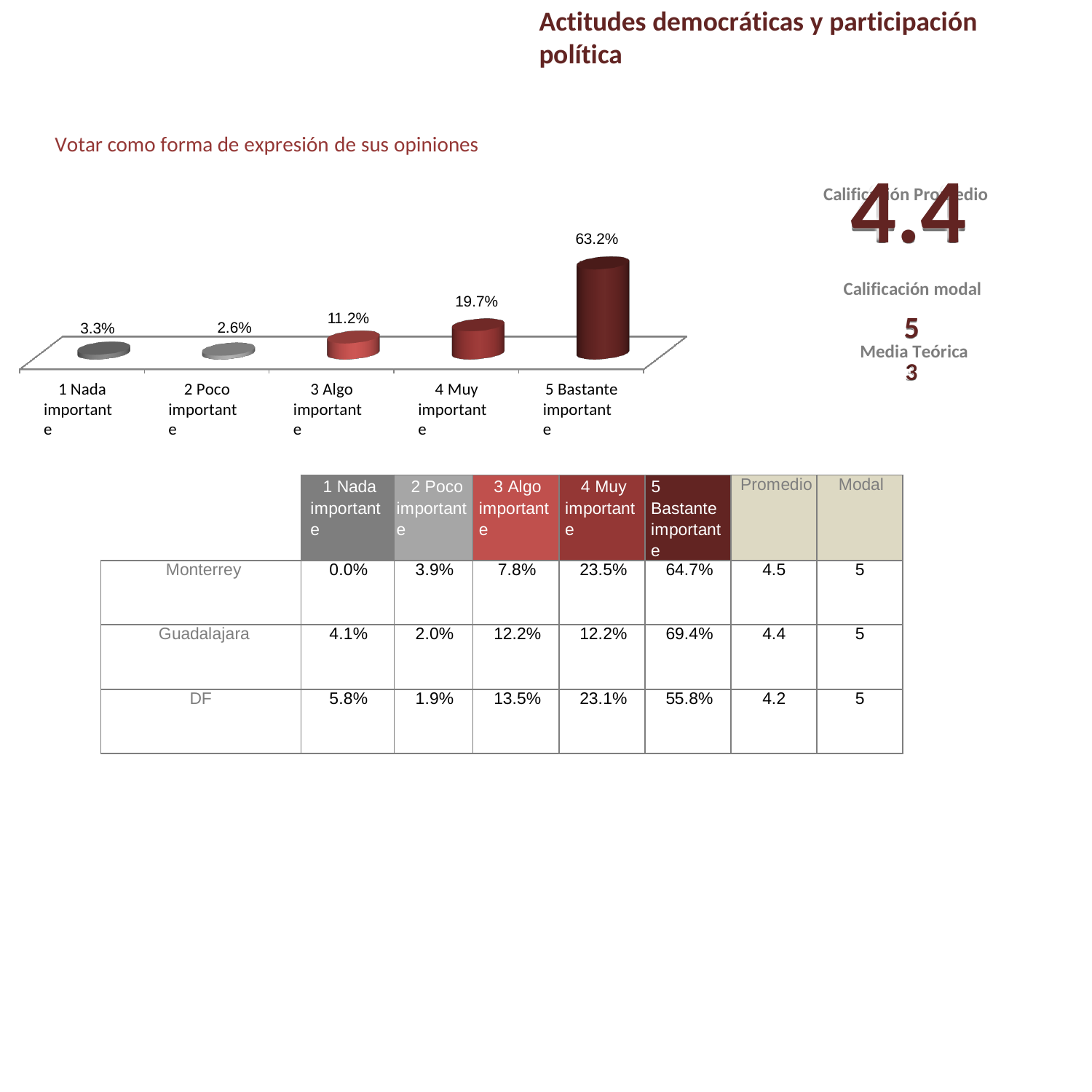

Actitudes democráticas y participación política

Votar como forma de expresión de sus opiniones

Calificación Promedio

4.4

Calificación modal

5
Media Teórica

63.2%
19.7%

11.2%
2.6%
3.3%

3

1 Nada importante
2 Poco importante
3 Algo importante
4 Muy importante
5 Bastante importante
|  | 1 Nada importante | 2 Poco importante | 3 Algo importante | 4 Muy importante | 5 Bastante importante | Promedio | Modal |
| --- | --- | --- | --- | --- | --- | --- | --- |
| Monterrey | 0.0% | 3.9% | 7.8% | 23.5% | 64.7% | 4.5 | 5 |
| Guadalajara | 4.1% | 2.0% | 12.2% | 12.2% | 69.4% | 4.4 | 5 |
| DF | 5.8% | 1.9% | 13.5% | 23.1% | 55.8% | 4.2 | 5 |